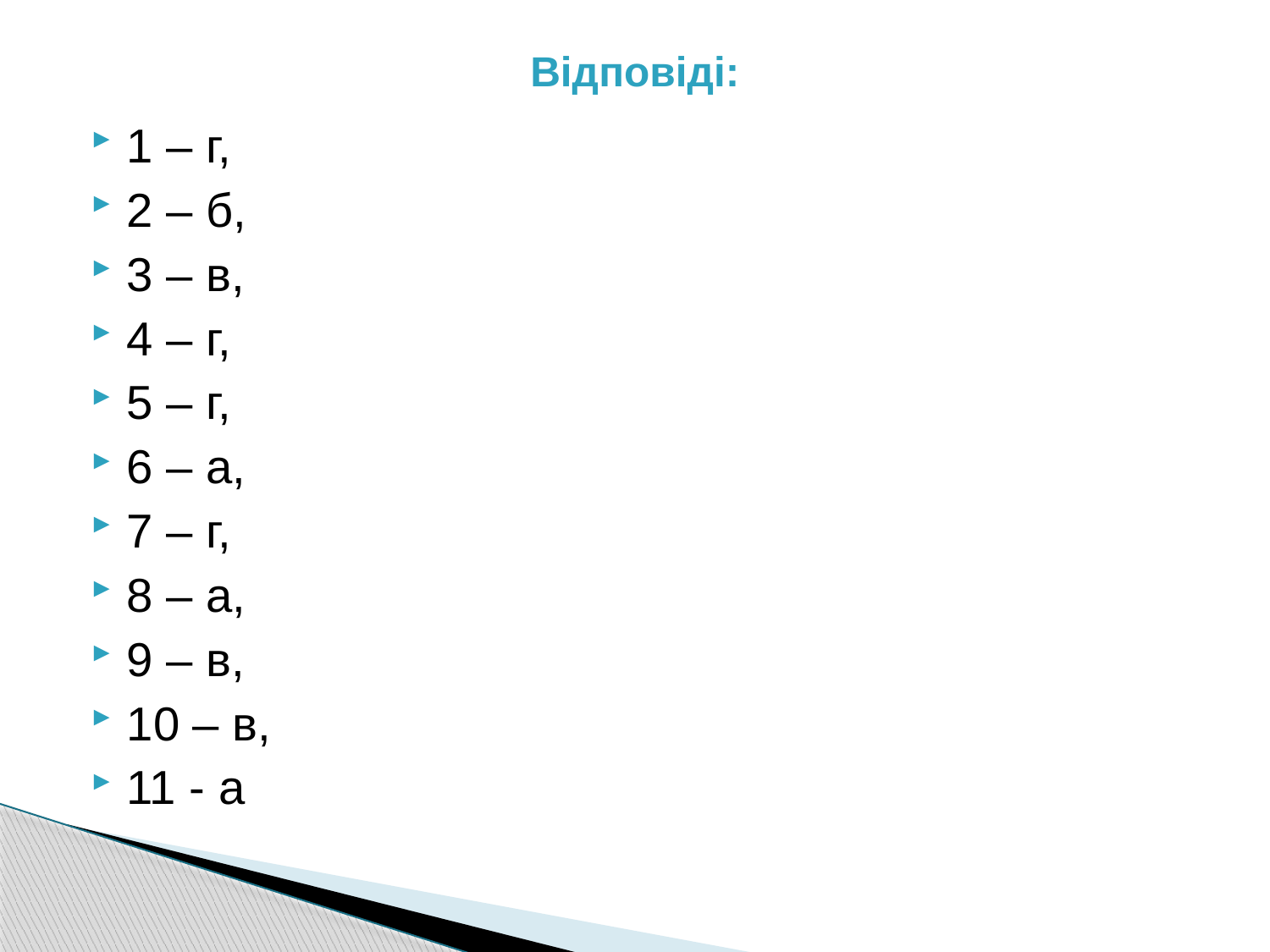

# Відповіді:
1 – г,
2 – б,
3 – в,
4 – г,
5 – г,
6 – а,
7 – г,
8 – а,
9 – в,
10 – в,
11 - а